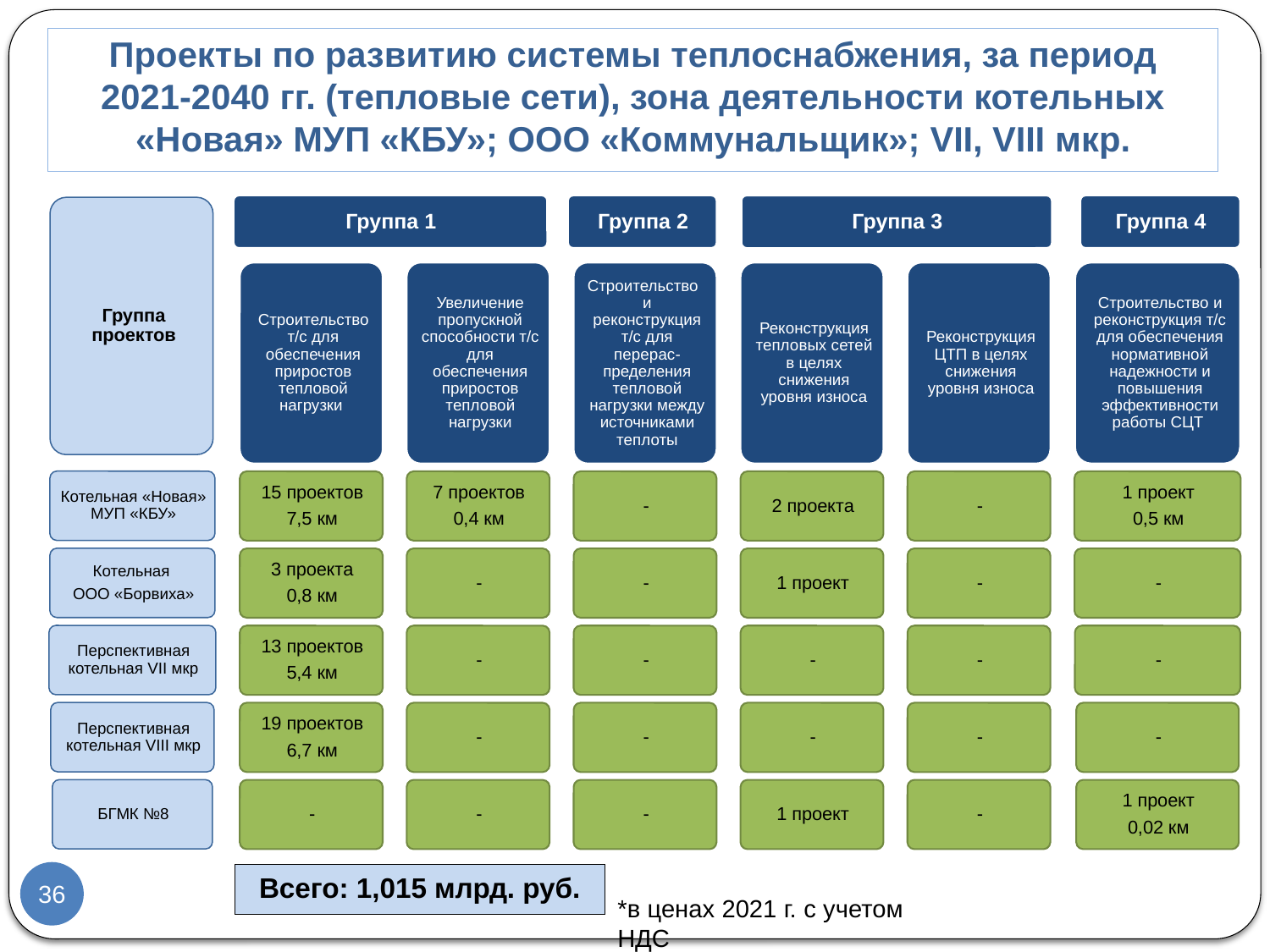

# Проекты по развитию системы теплоснабжения, за период 2021-2040 гг. (тепловые сети), зона деятельности котельных «Новая» МУП «КБУ»; ООО «Коммунальщик»; VII, VIII мкр.

Группа 1
Группа 2
Группа 3
Группа 4
Группа проектов

Котельная «Новая» МУП «КБУ»
Котельная
ООО «Борвиха»
Перспективная котельная VII мкр
Перспективная котельная VIII мкр
БГМК №8
Строительство т/с для обеспечения приростов тепловой нагрузки
15 проектов
7,5 км
3 проекта
0,8 км
13 проектов
5,4 км
19 проектов
6,7 км
-
Увеличение пропускной способности т/с для обеспечения приростов тепловой нагрузки
7 проектов
0,4 км
-
-
-
-
Строительство   и реконструкция т/с для перерас-пределения тепловой нагрузки между источниками теплоты
-
-
-
-
-
Реконструкция тепловых сетей в целях снижения уровня износа
2 проекта
1 проект
-
-
1 проект
Реконструкция ЦТП в целях снижения уровня износа
-
-
-
-
-
Строительство и реконструкция т/с для обеспечения нормативной надежности и повышения эффективности работы СЦТ
1 проект
0,5 км
-
-
-
1 проект
0,02 км
36
Всего: 1,015 млрд. руб.
*в ценах 2021 г. с учетом НДС